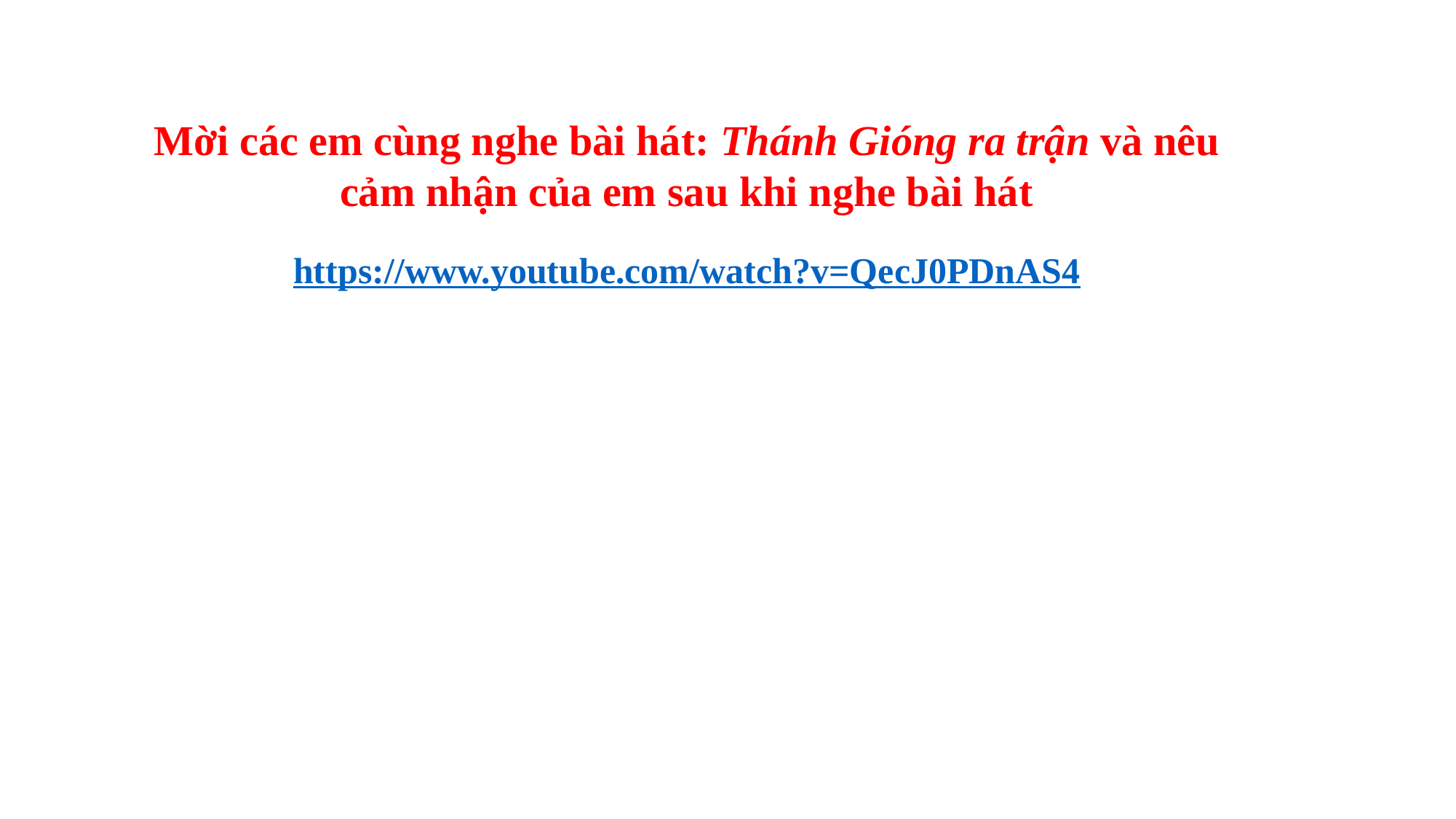

Mời các em cùng nghe bài hát: Thánh Gióng ra trận và nêu cảm nhận của em sau khi nghe bài hát
https://www.youtube.com/watch?v=QecJ0PDnAS4